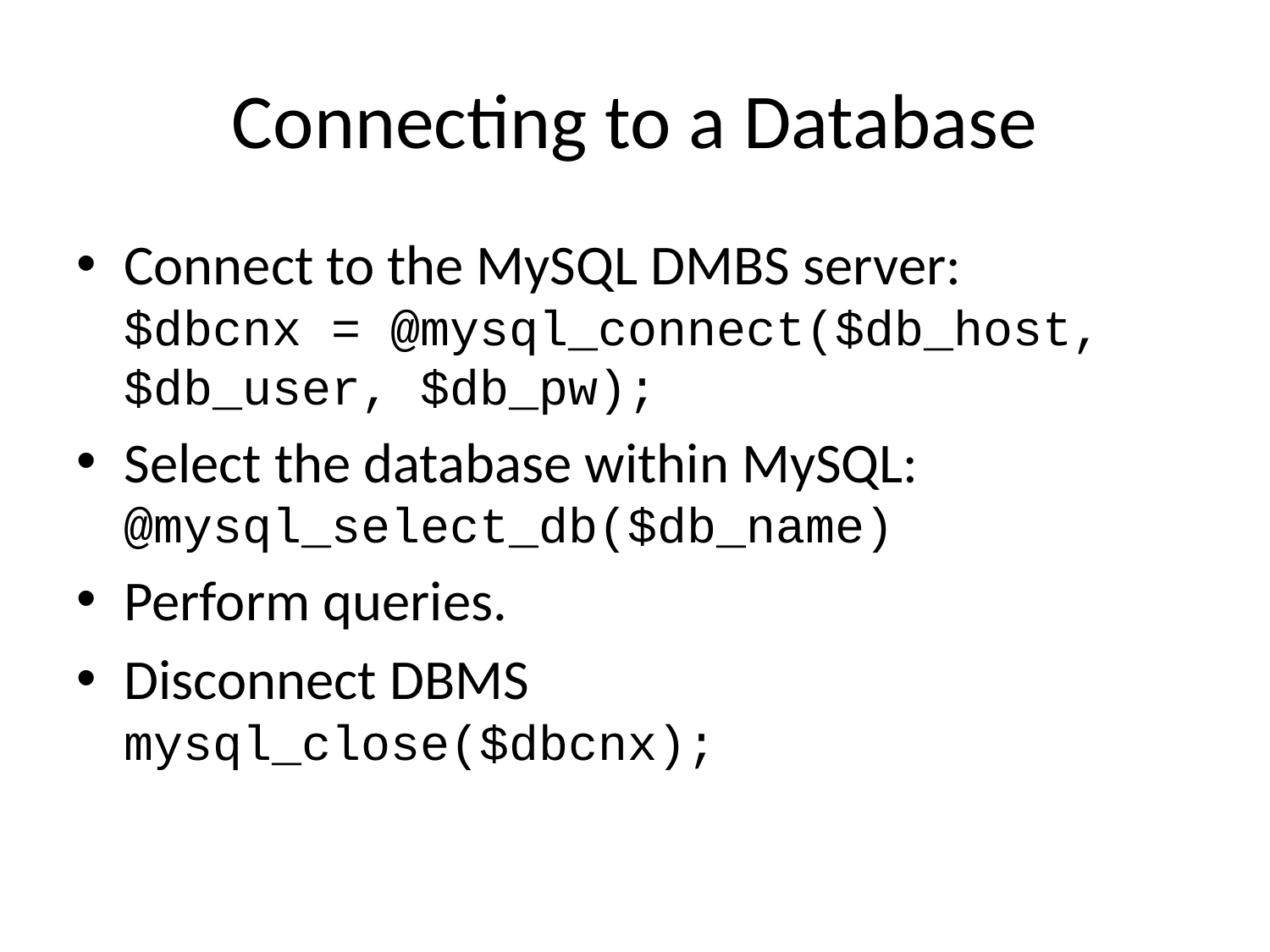

# Connecting to a Database
Connect to the MySQL DMBS server:
$dbcnx = @mysql_connect($db_host, $db_user, $db_pw);
Select the database within MySQL:
@mysql_select_db($db_name)
Perform queries.
Disconnect DBMS
mysql_close($dbcnx);